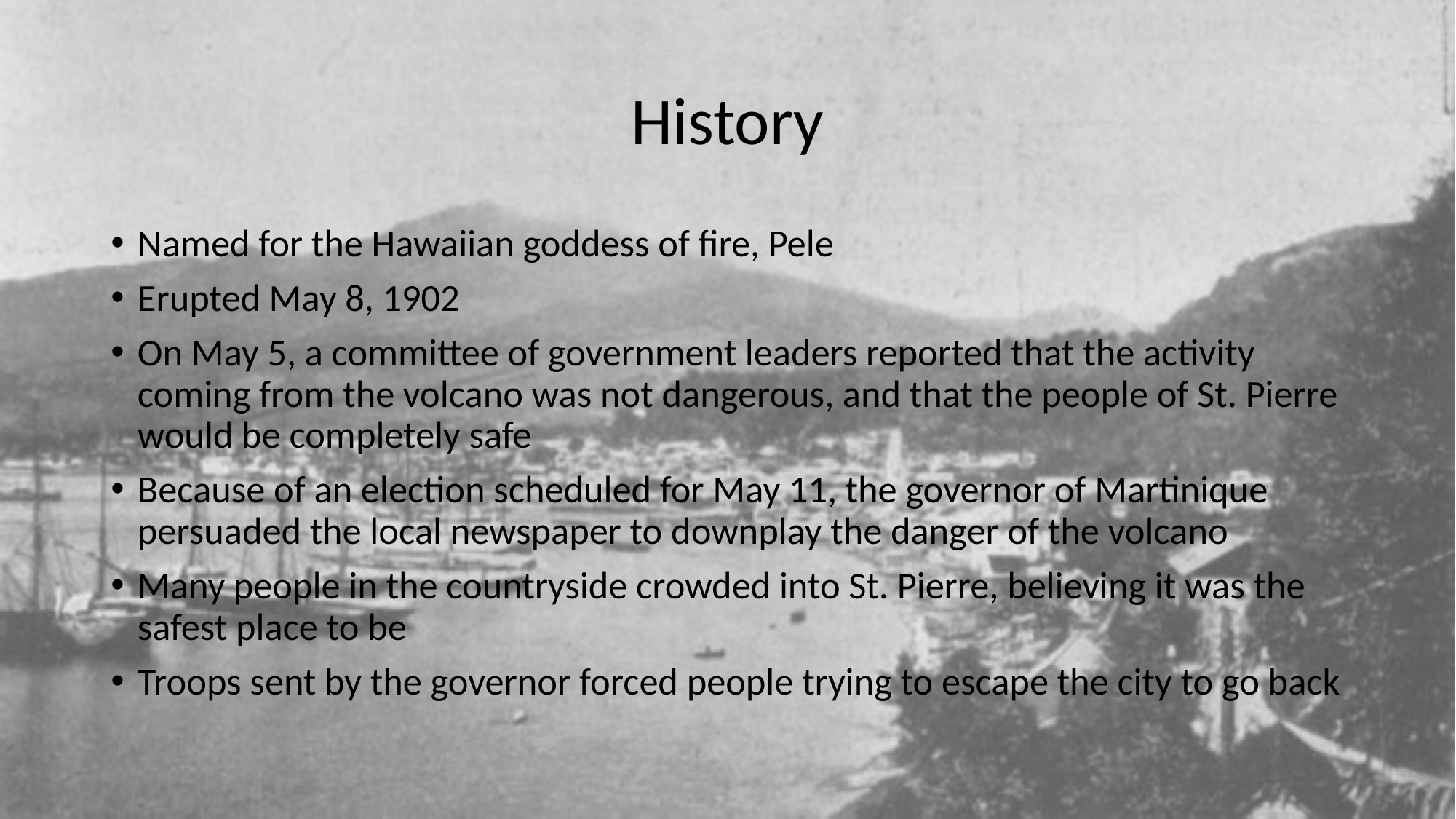

# History
Named for the Hawaiian goddess of fire, Pele
Erupted May 8, 1902
On May 5, a committee of government leaders reported that the activity coming from the volcano was not dangerous, and that the people of St. Pierre would be completely safe
Because of an election scheduled for May 11, the governor of Martinique persuaded the local newspaper to downplay the danger of the volcano
Many people in the countryside crowded into St. Pierre, believing it was the safest place to be
Troops sent by the governor forced people trying to escape the city to go back